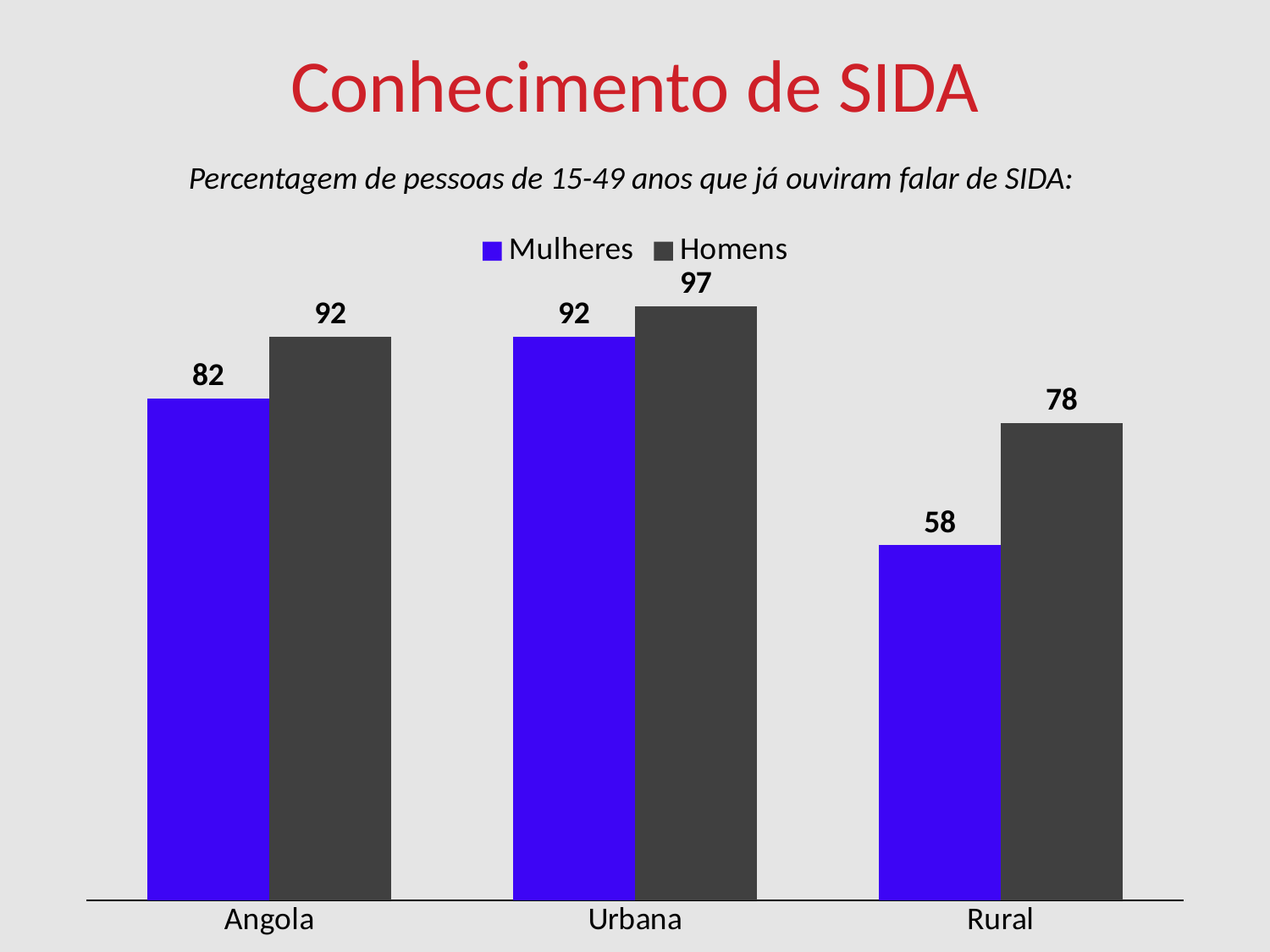

Conhecimento de SIDA
Percentagem de pessoas de 15-49 anos que já ouviram falar de SIDA:

### Chart

| Category | Mulheres | Homens |
|---|---|---|
| Angola | 82.0 | 92.0 |
| Urbana | 92.0 | 97.0 |
| Rural | 58.0 | 78.0 |